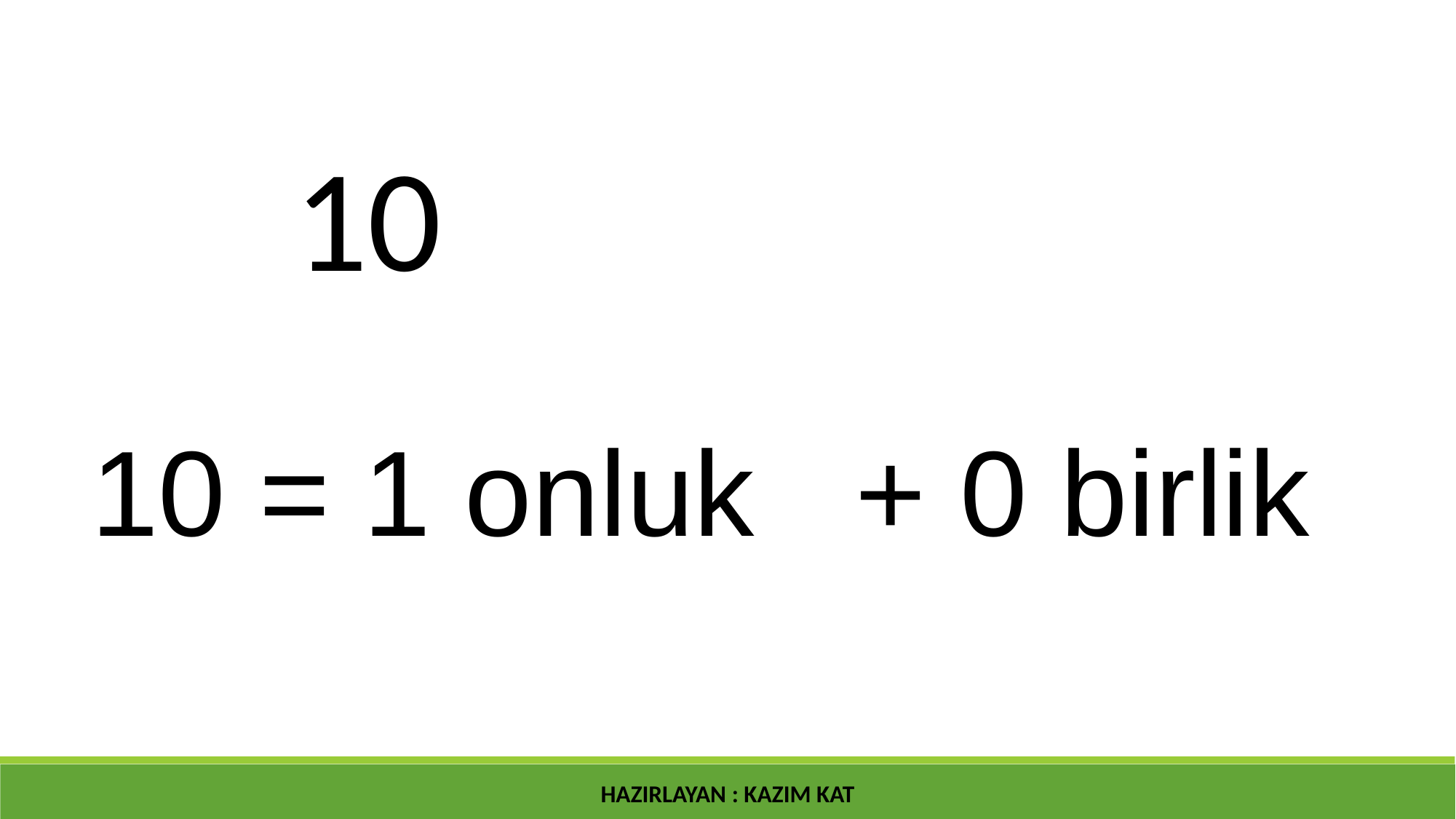

10
10 = 1 onluk   + 0 birlik
HAZIRLAYAN : Kazım KAT